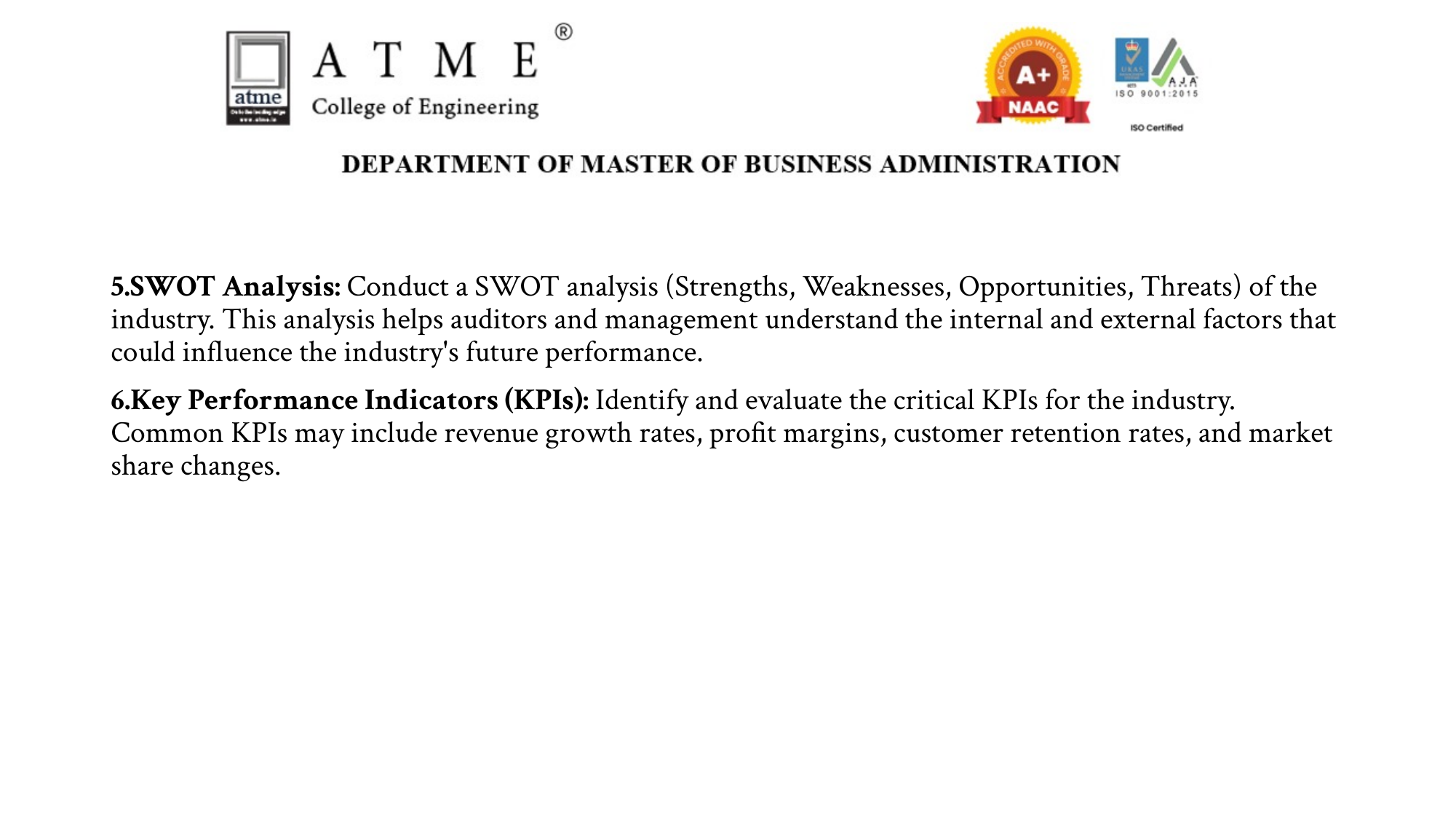

5.SWOT Analysis: Conduct a SWOT analysis (Strengths, Weaknesses, Opportunities, Threats) of the industry. This analysis helps auditors and management understand the internal and external factors that could influence the industry's future performance.
6.Key Performance Indicators (KPIs): Identify and evaluate the critical KPIs for the industry. Common KPIs may include revenue growth rates, profit margins, customer retention rates, and market share changes.